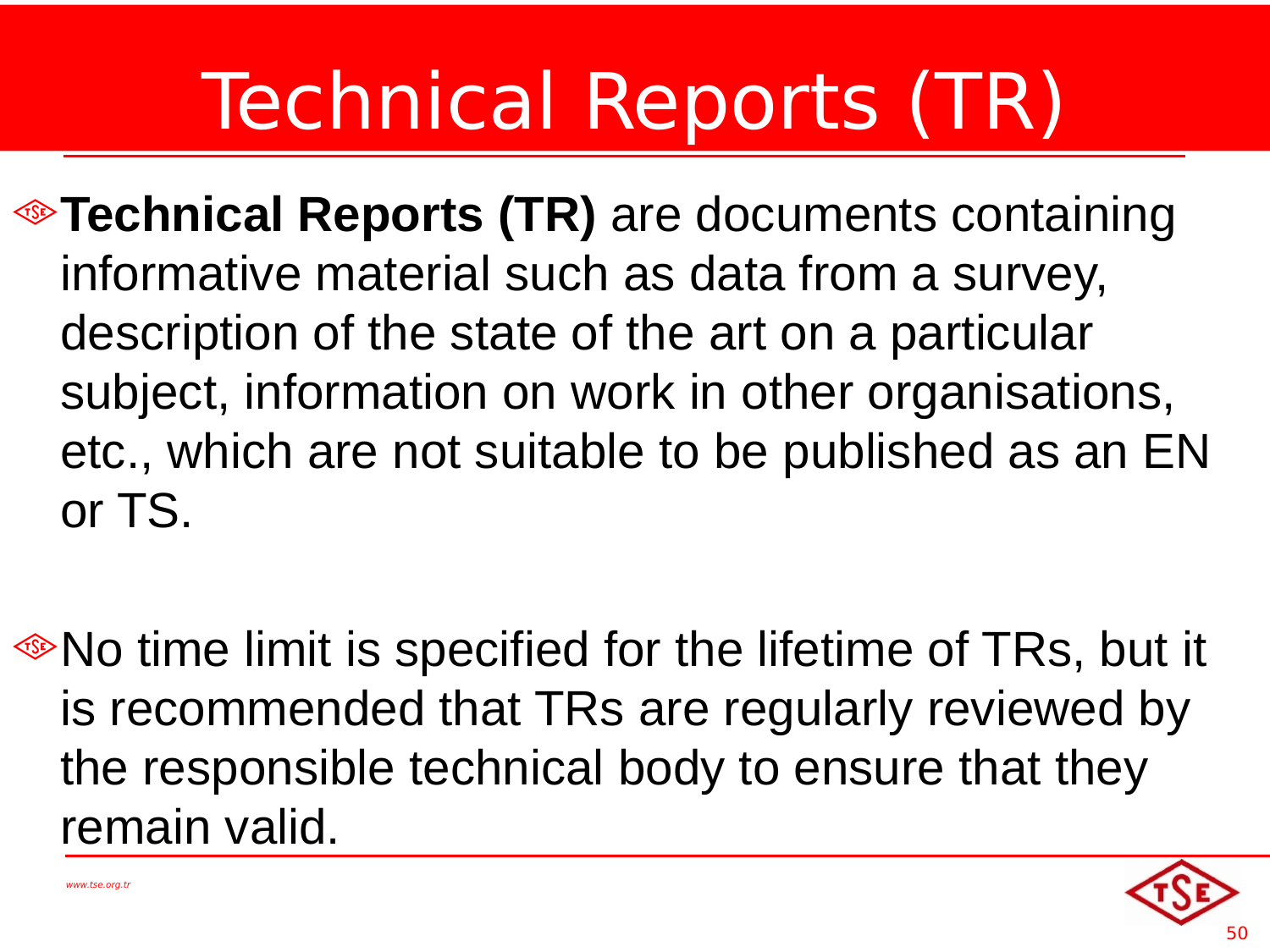

# Technical Reports (TR)
Technical Reports (TR) are documents containing informative material such as data from a survey, description of the state of the art on a particular subject, information on work in other organisations, etc., which are not suitable to be published as an EN or TS.

No time limit is specified for the lifetime of TRs, but it is recommended that TRs are regularly reviewed by the responsible technical body to ensure that they remain valid.

www.tse.org.tr
50